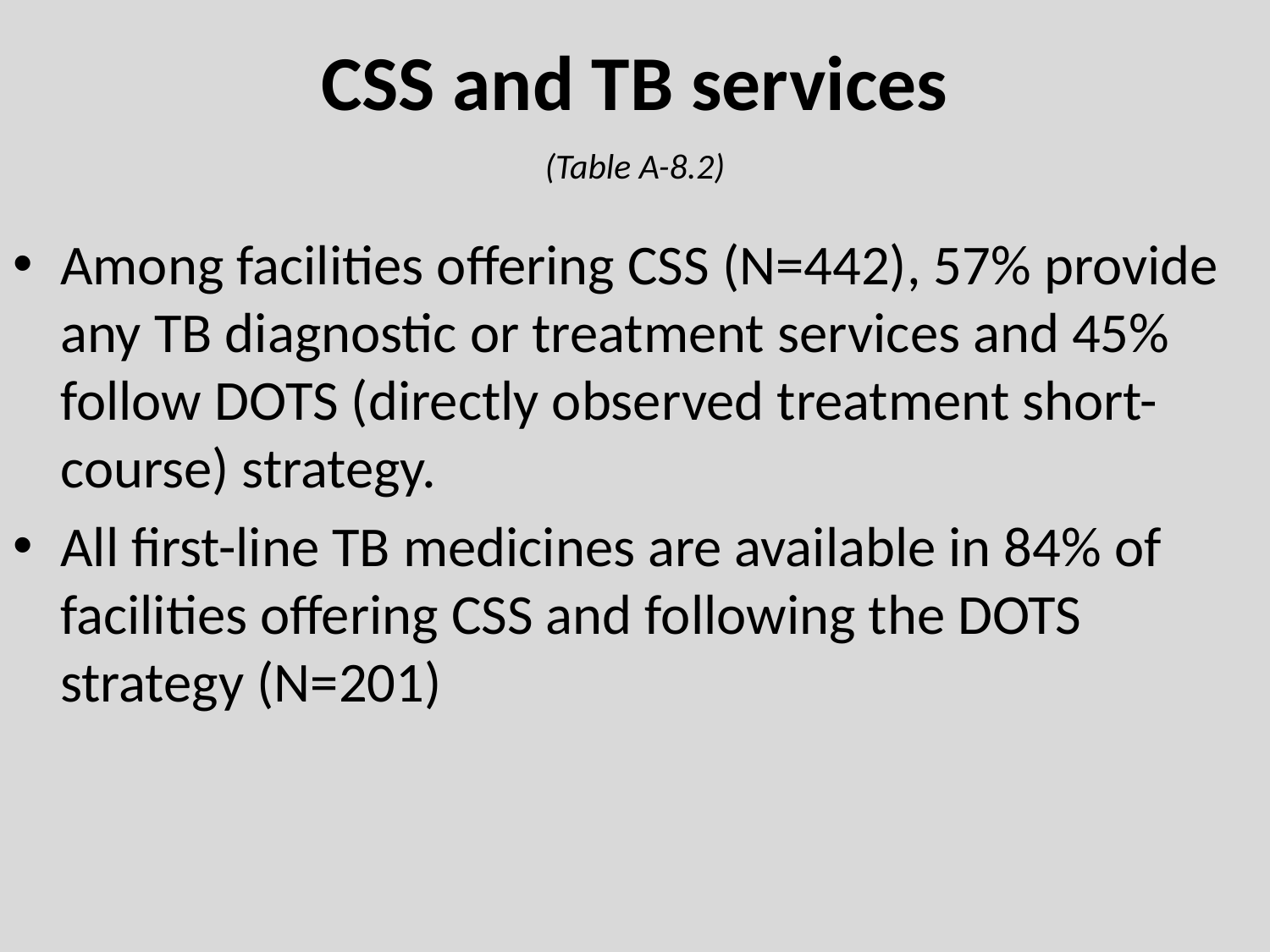

# CSS and TB services
(Table A-8.2)
Among facilities offering CSS (N=442), 57% provide any TB diagnostic or treatment services and 45% follow DOTS (directly observed treatment short-course) strategy.
All first-line TB medicines are available in 84% of facilities offering CSS and following the DOTS strategy (N=201)